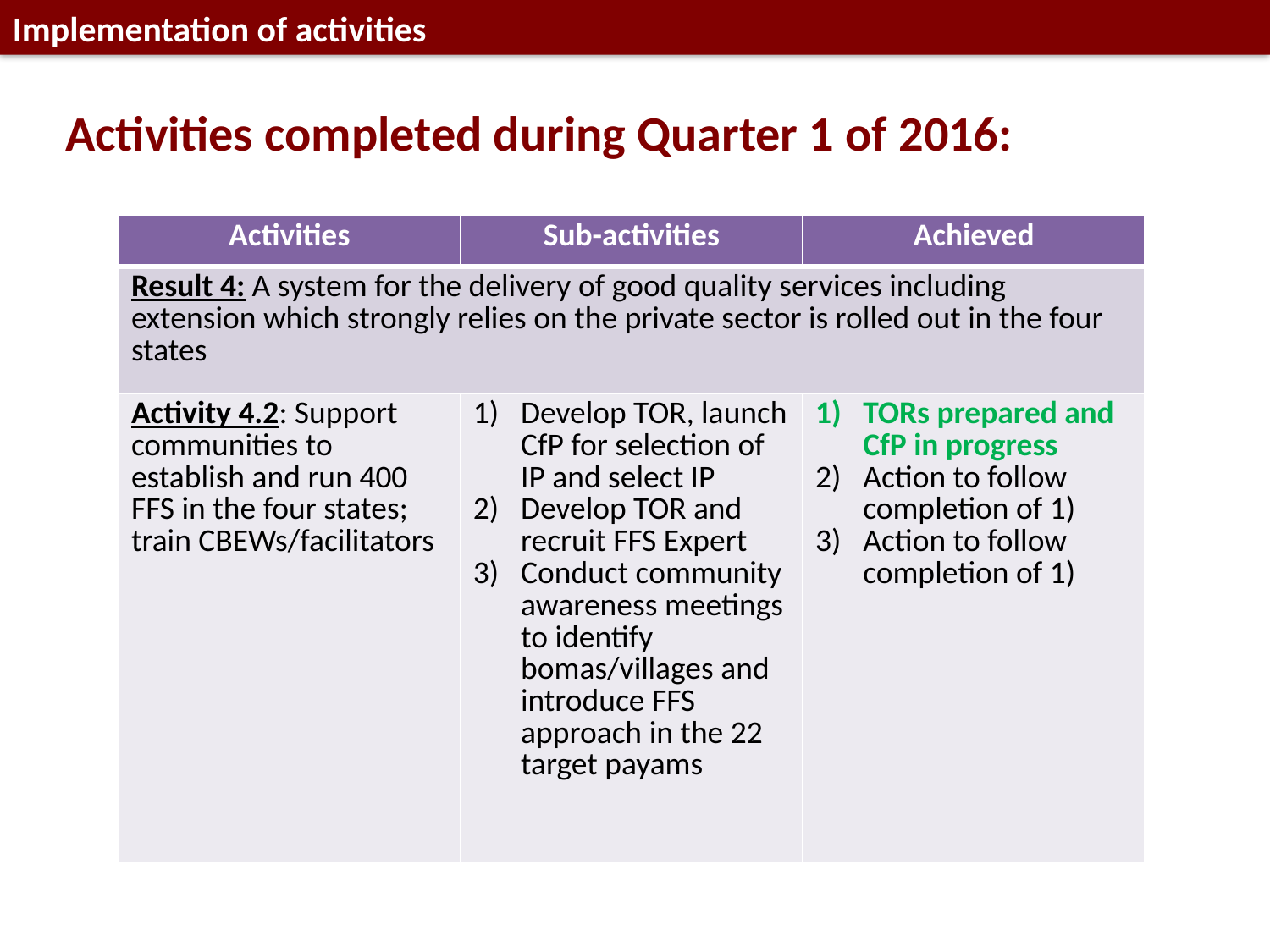

Implementation of activities
Activities completed during Quarter 1 of 2016:
| Activities | Sub-activities | Achieved |
| --- | --- | --- |
| Result 4: A system for the delivery of good quality services including extension which strongly relies on the private sector is rolled out in the four states |  |  |
| Activity 4.2: Support communities to establish and run 400 FFS in the four states; train CBEWs/facilitators | Develop TOR, launch CfP for selection of IP and select IP Develop TOR and recruit FFS Expert Conduct community awareness meetings to identify bomas/villages and introduce FFS approach in the 22 target payams | TORs prepared and CfP in progress Action to follow completion of 1) Action to follow completion of 1) |